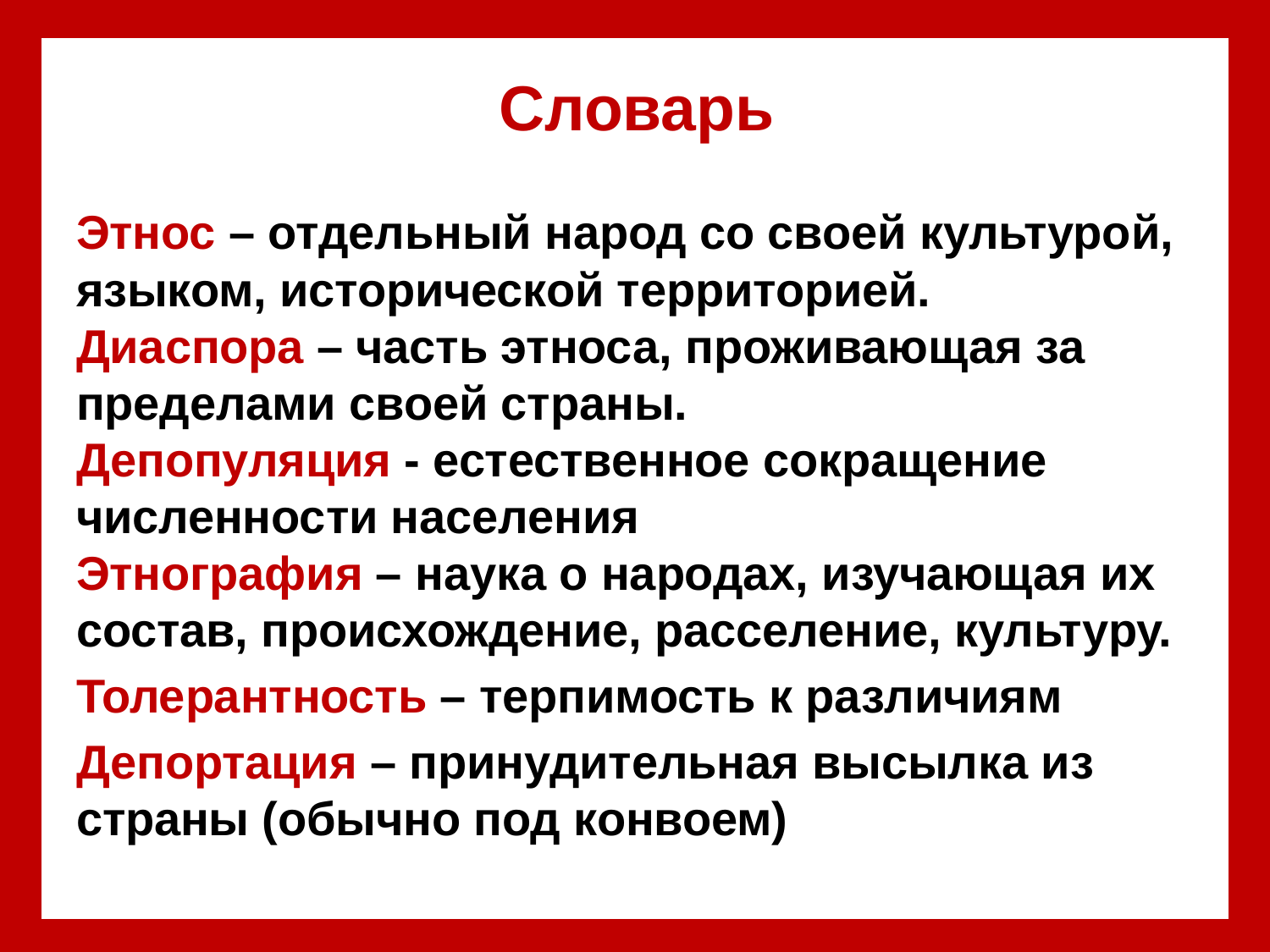

# Словарь
Этнос – отдельный народ со своей культурой, языком, исторической территорией.
Диаспора – часть этноса, проживающая за пределами своей страны.
Депопуляция - естественное сокращение численности населения
Этнография – наука о народах, изучающая их состав, происхождение, расселение, культуру.
Толерантность – терпимость к различиям
Депортация – принудительная высылка из страны (обычно под конвоем)